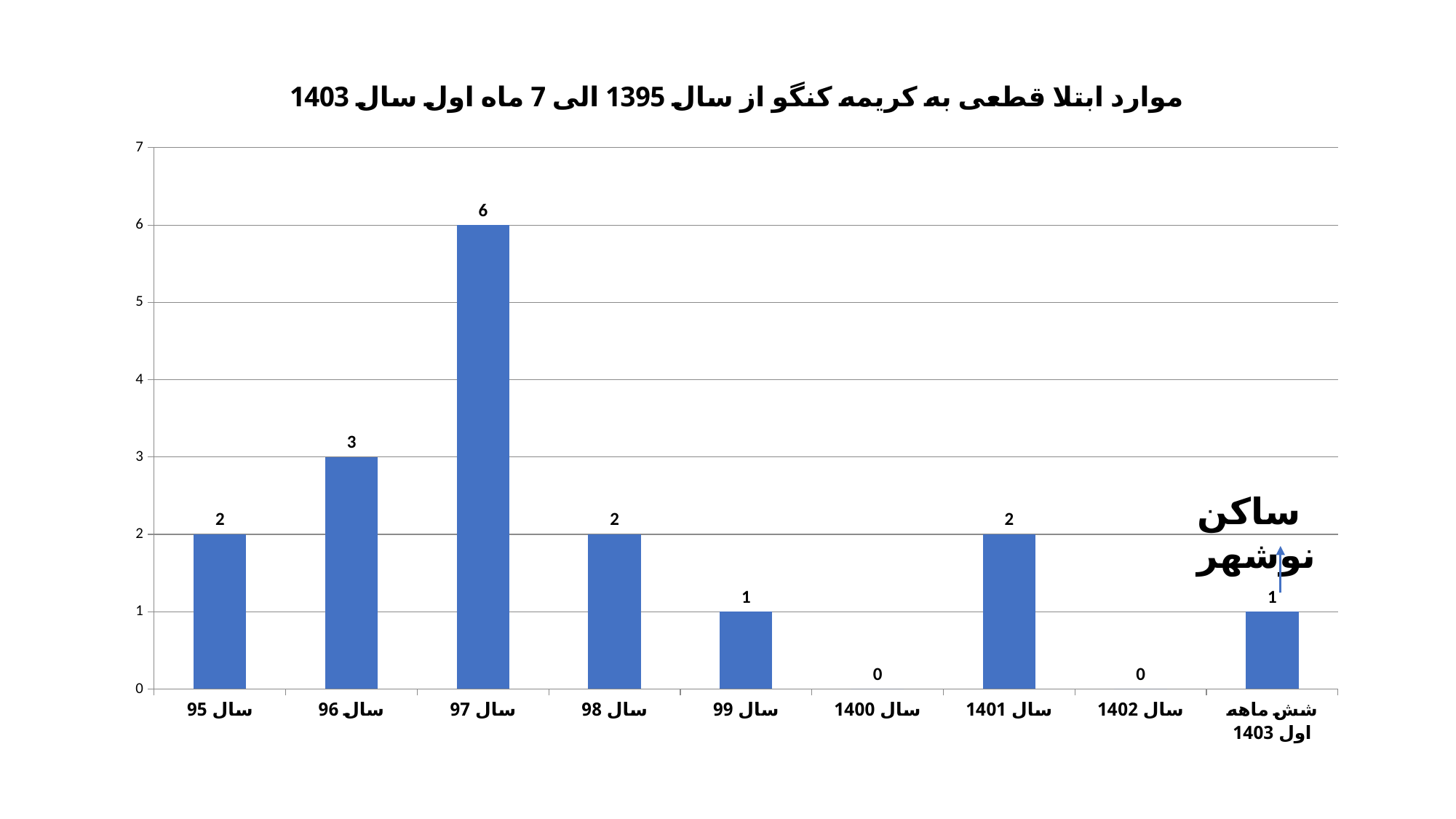

### Chart: موارد ابتلا قطعی به کریمه کنگو از سال 1395 الی 7 ماه اول سال 1403

| Category | موارد ابتلا قطعی به کریمه کنگو از سال 1395 الی سه ماهه اول سال 1403 |
|---|---|
| سال 95 | 2.0 |
| سال 96 | 3.0 |
| سال 97 | 6.0 |
| سال 98 | 2.0 |
| سال 99 | 1.0 |
| سال 1400 | 0.0 |
| سال 1401 | 2.0 |
| سال 1402 | 0.0 |
| شش ماهه اول 1403 | 1.0 |
ساکن نوشهر